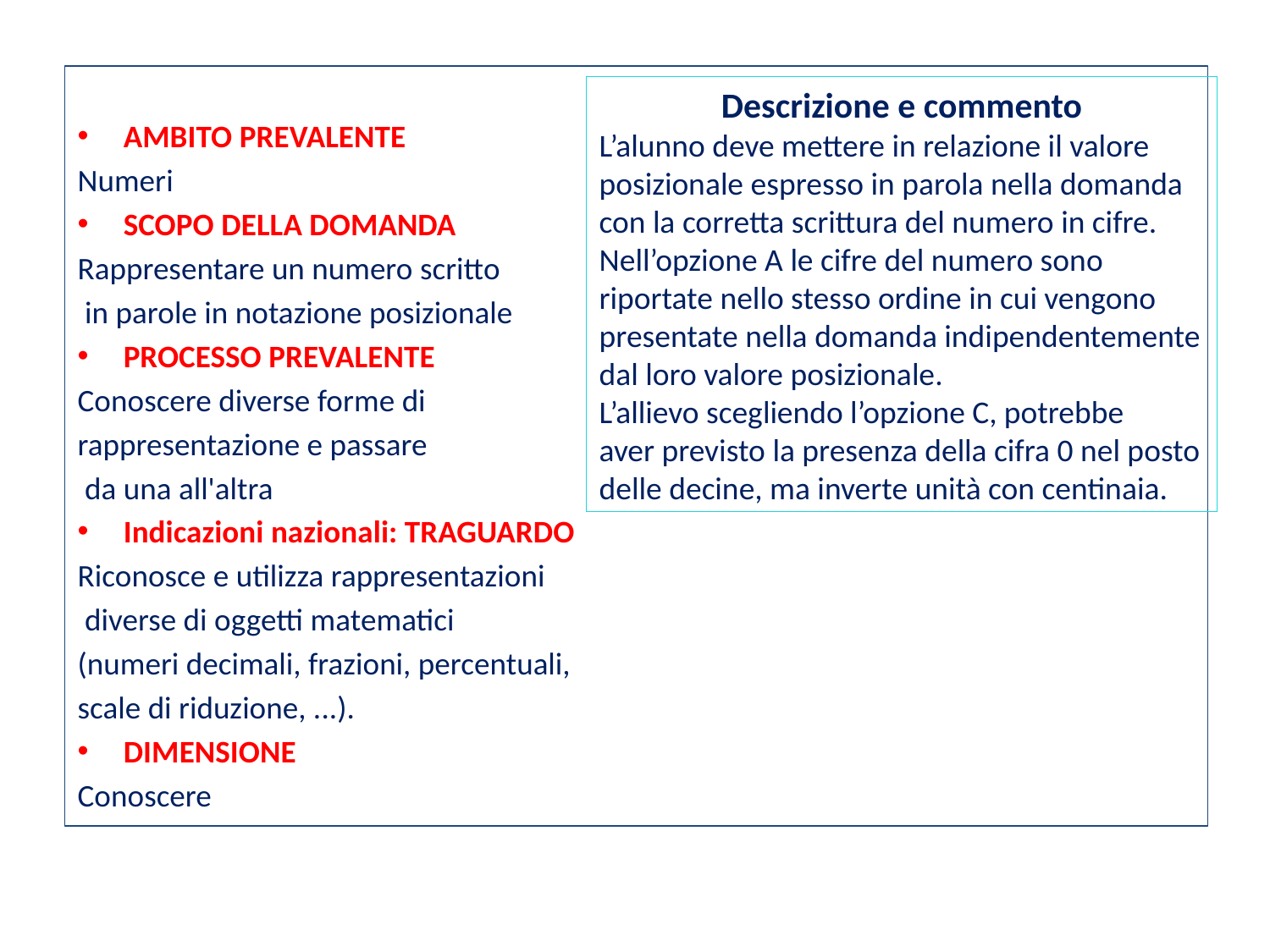

AMBITO PREVALENTE
Numeri
SCOPO DELLA DOMANDA
Rappresentare un numero scritto
 in parole in notazione posizionale
PROCESSO PREVALENTE
Conoscere diverse forme di
rappresentazione e passare
 da una all'altra
Indicazioni nazionali: TRAGUARDO
Riconosce e utilizza rappresentazioni
 diverse di oggetti matematici
(numeri decimali, frazioni, percentuali,
scale di riduzione, ...).
DIMENSIONE
Conoscere

Descrizione e commento
L’alunno deve mettere in relazione il valore
posizionale espresso in parola nella domanda
con la corretta scrittura del numero in cifre.
Nell’opzione A le cifre del numero sono
riportate nello stesso ordine in cui vengono
presentate nella domanda indipendentemente
dal loro valore posizionale.
L’allievo scegliendo l’opzione C, potrebbe
aver previsto la presenza della cifra 0 nel posto
delle decine, ma inverte unità con centinaia.